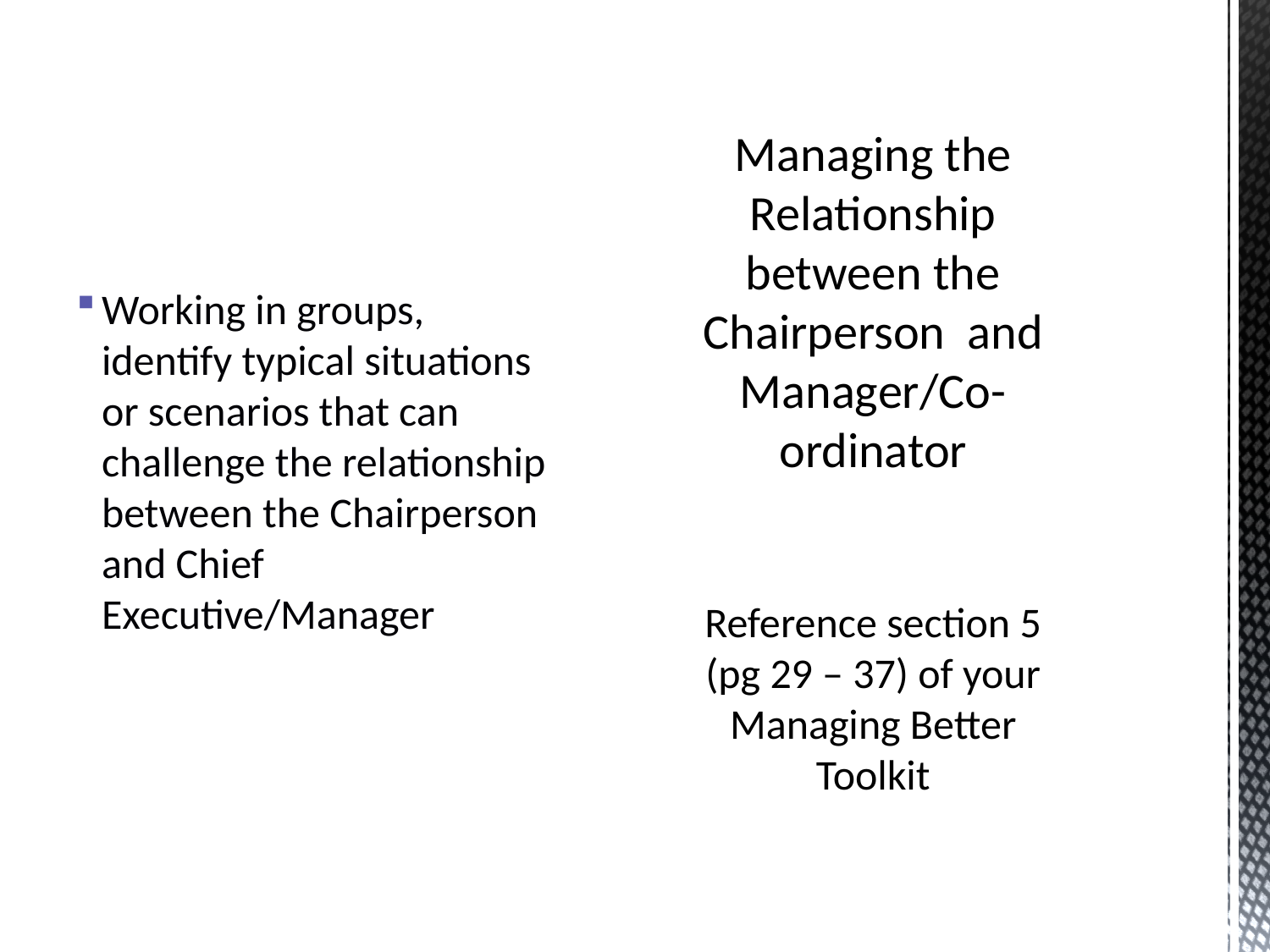

Working in groups, identify typical situations or scenarios that can challenge the relationship between the Chairperson and Chief Executive/Manager
# Managing the Relationship between the Chairperson  and Manager/Co-ordinator Reference section 5 (pg 29 – 37) of your Managing Better Toolkit